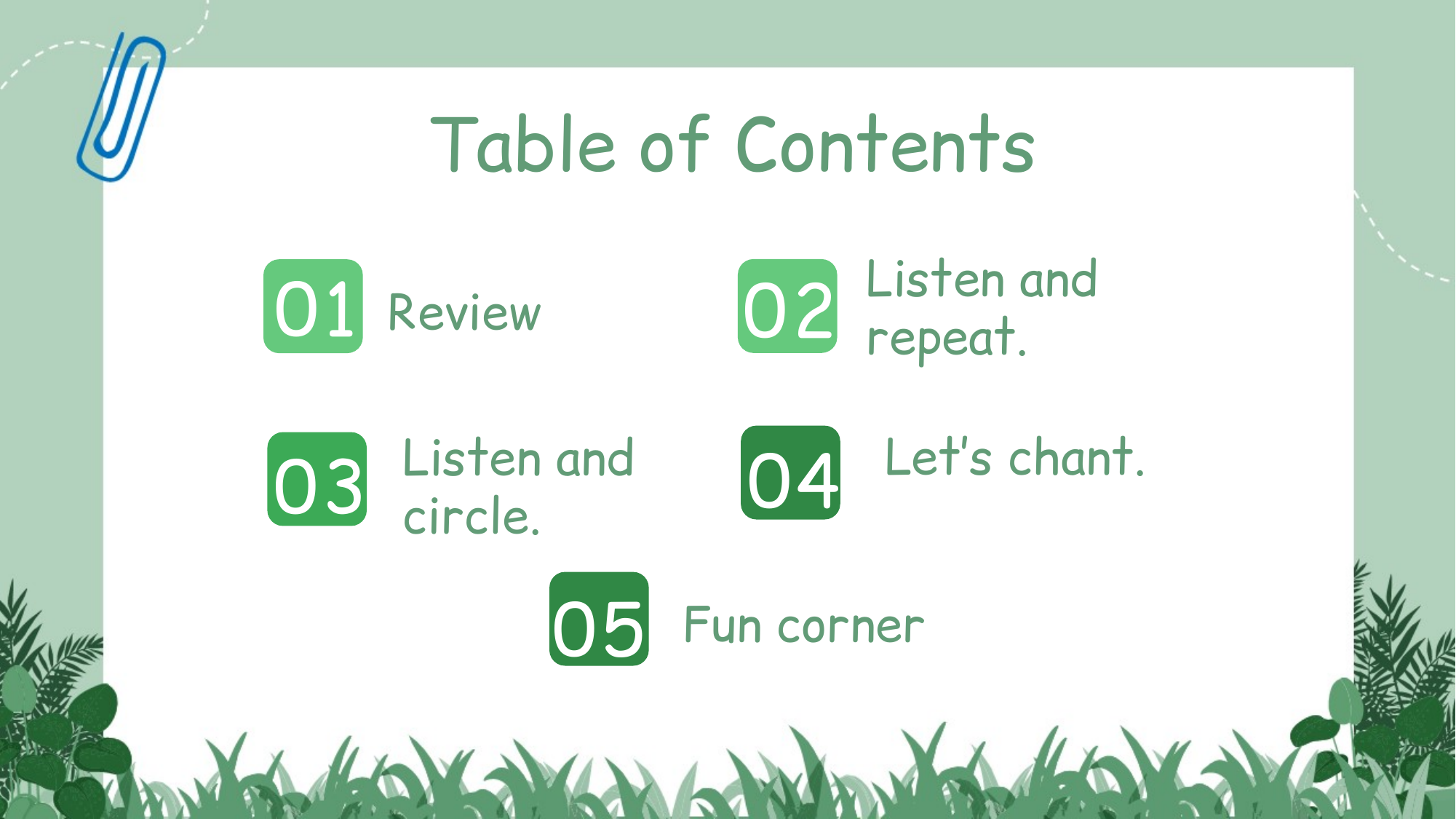

Table of Contents
Listen and repeat.
01
02

Review
Listen and circle.
Let’s chant.

04

03

05
Fun corner